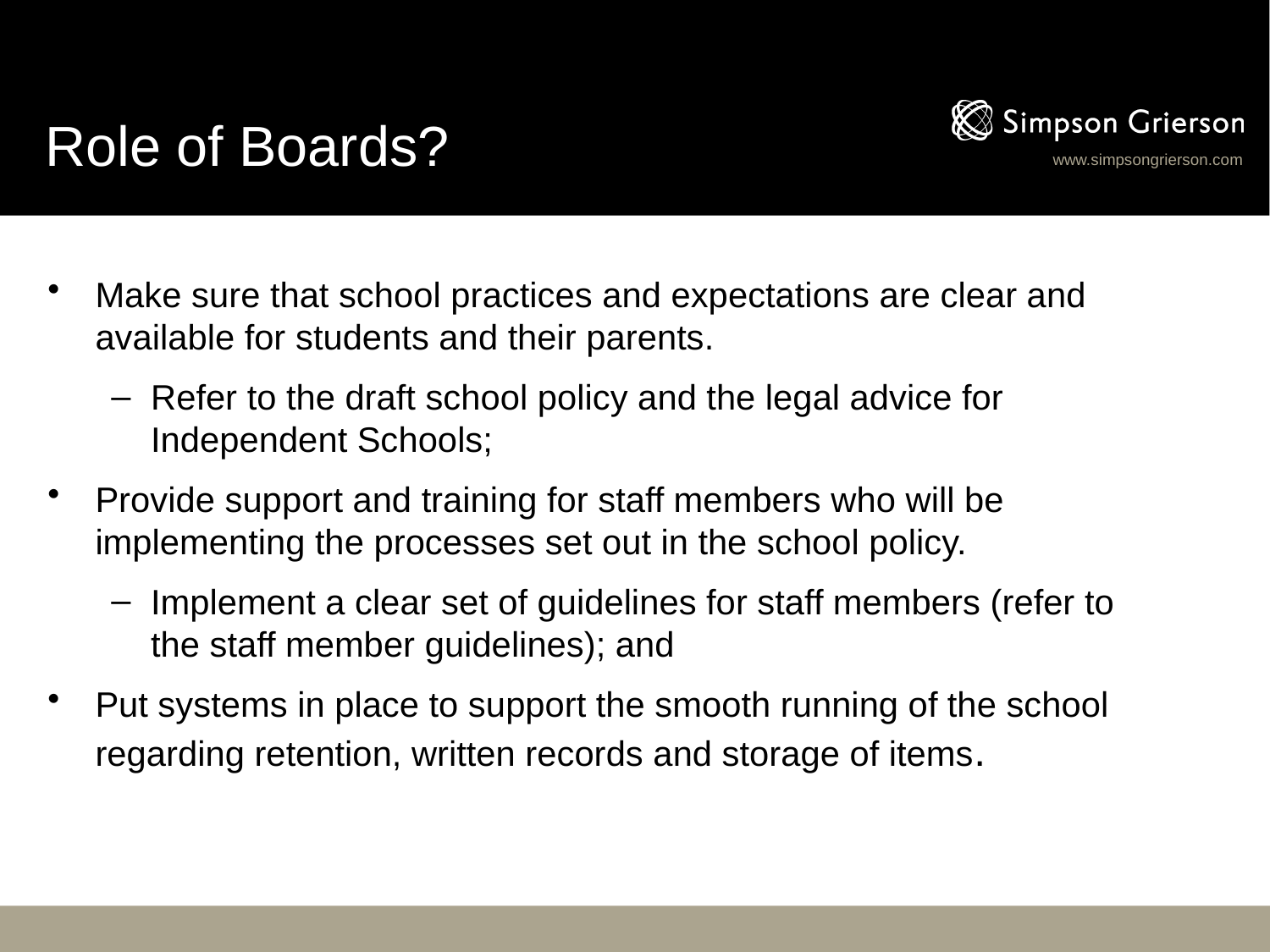

# Role of Boards?
Make sure that school practices and expectations are clear and available for students and their parents.
Refer to the draft school policy and the legal advice for Independent Schools;
Provide support and training for staff members who will be implementing the processes set out in the school policy.
Implement a clear set of guidelines for staff members (refer to the staff member guidelines); and
Put systems in place to support the smooth running of the school regarding retention, written records and storage of items.